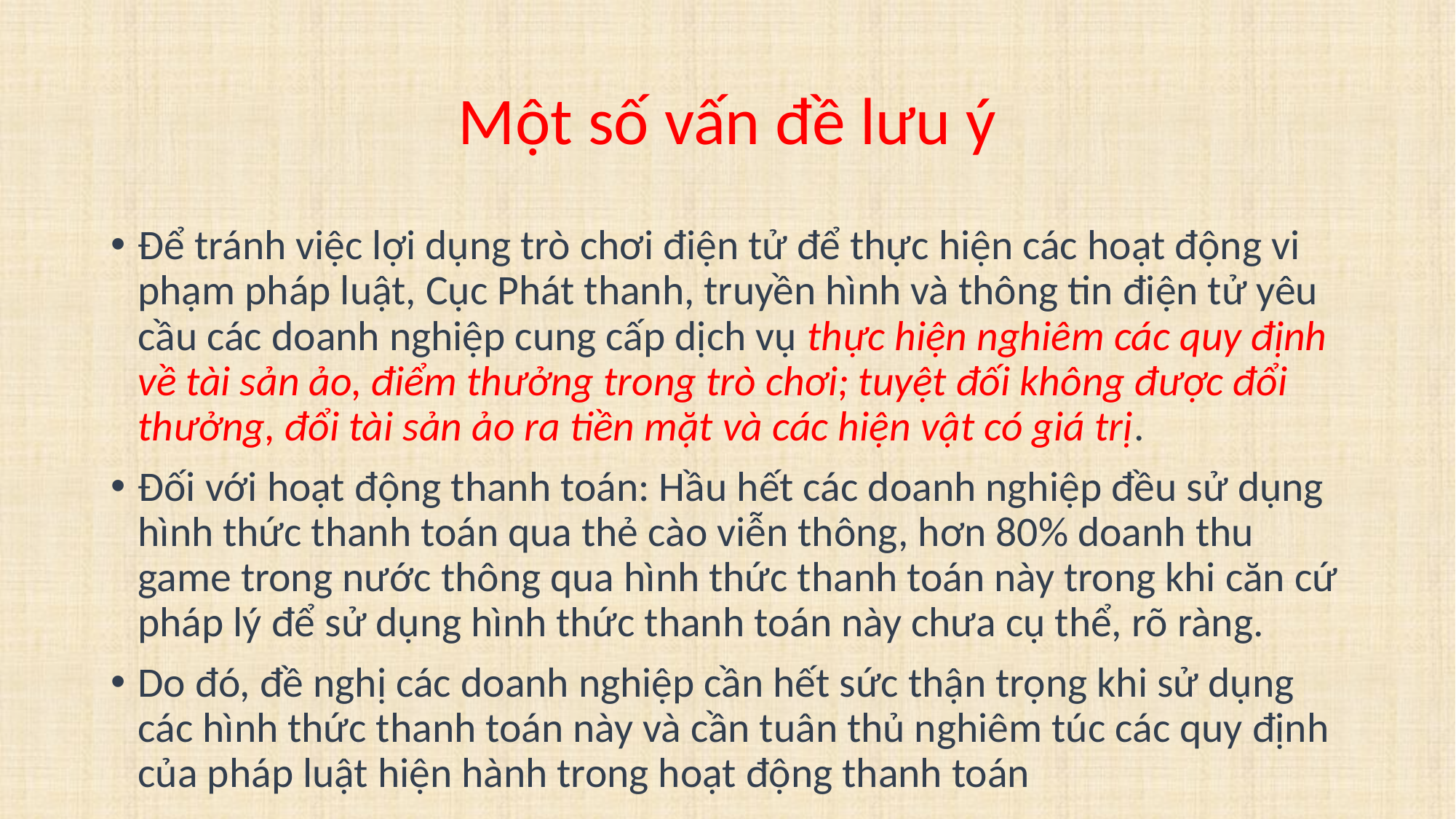

# Một số vấn đề lưu ý
Để tránh việc lợi dụng trò chơi điện tử để thực hiện các hoạt động vi phạm pháp luật, Cục Phát thanh, truyền hình và thông tin điện tử yêu cầu các doanh nghiệp cung cấp dịch vụ thực hiện nghiêm các quy định về tài sản ảo, điểm thưởng trong trò chơi; tuyệt đối không được đổi thưởng, đổi tài sản ảo ra tiền mặt và các hiện vật có giá trị.
Đối với hoạt động thanh toán: Hầu hết các doanh nghiệp đều sử dụng hình thức thanh toán qua thẻ cào viễn thông, hơn 80% doanh thu game trong nước thông qua hình thức thanh toán này trong khi căn cứ pháp lý để sử dụng hình thức thanh toán này chưa cụ thể, rõ ràng.
Do đó, đề nghị các doanh nghiệp cần hết sức thận trọng khi sử dụng các hình thức thanh toán này và cần tuân thủ nghiêm túc các quy định của pháp luật hiện hành trong hoạt động thanh toán